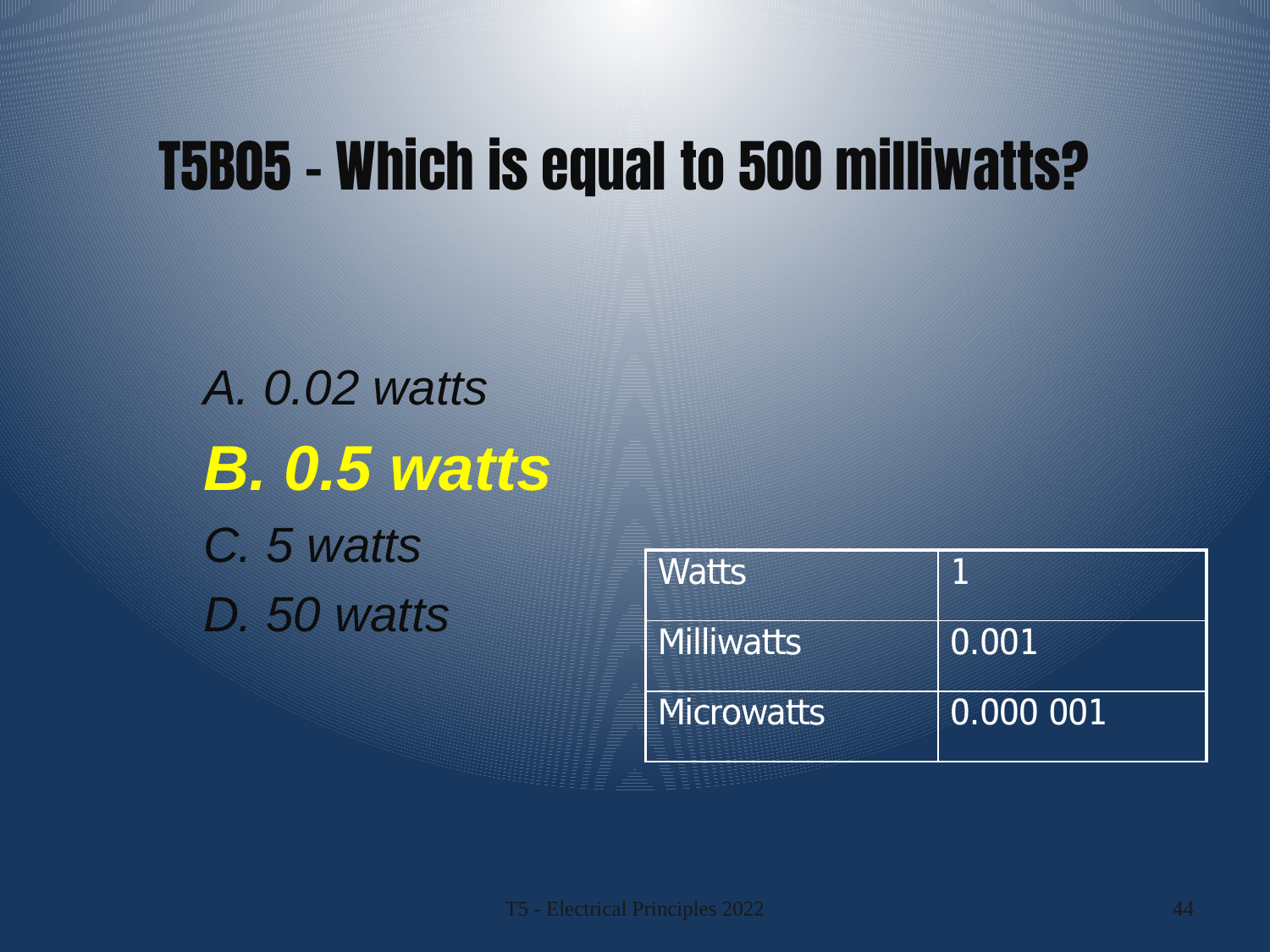

# T5B05 - Which is equal to 500 milliwatts?
A. 0.02 watts
B. 0.5 watts
C. 5 watts
D. 50 watts

| Watts | 1 |
| --- | --- |
| Milliwatts | 0.001 |
| Microwatts | 0.000 001 |
T5 - Electrical Principles 2022
44